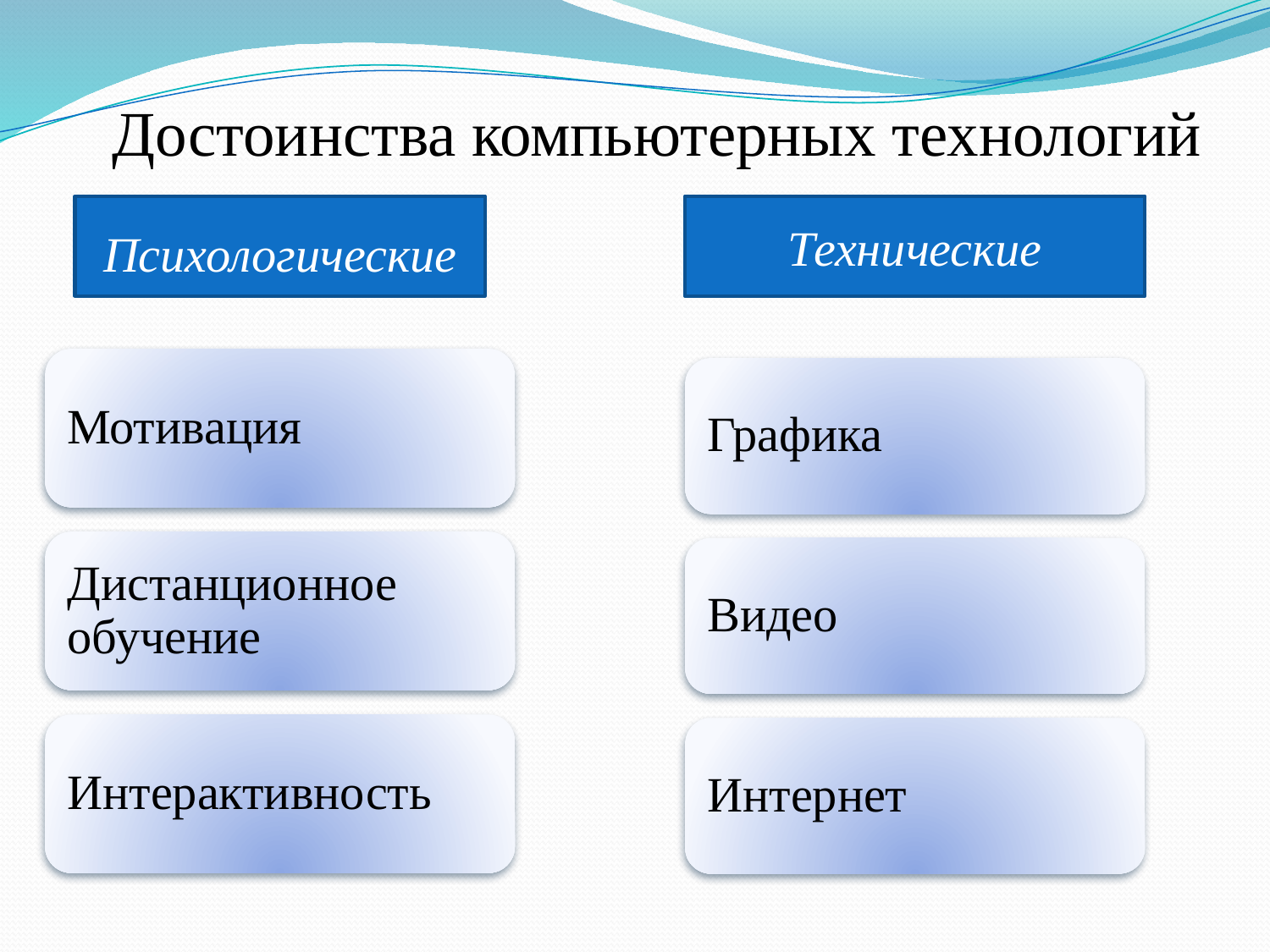

Достоинства компьютерных технологий

Психологические

Технические
Мотивация
Дистанционное обучение
Интерактивность
Графика
Видео
Интернет